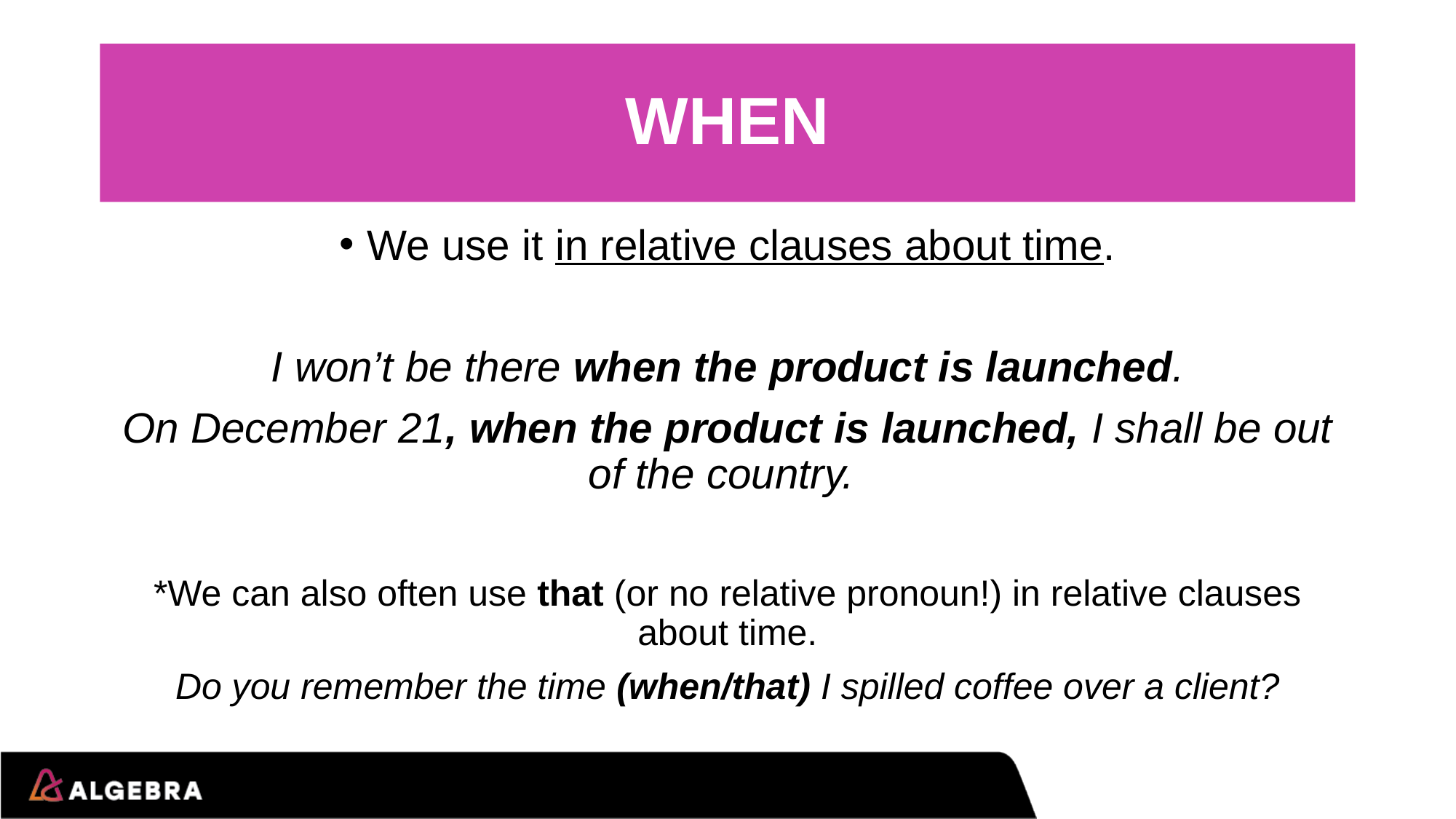

# WHEN
We use it in relative clauses about time.

I won’t be there when the product is launched.
On December 21, when the product is launched, I shall be out of the country.

*We can also often use that (or no relative pronoun!) in relative clauses about time.
Do you remember the time (when/that) I spilled coffee over a client?